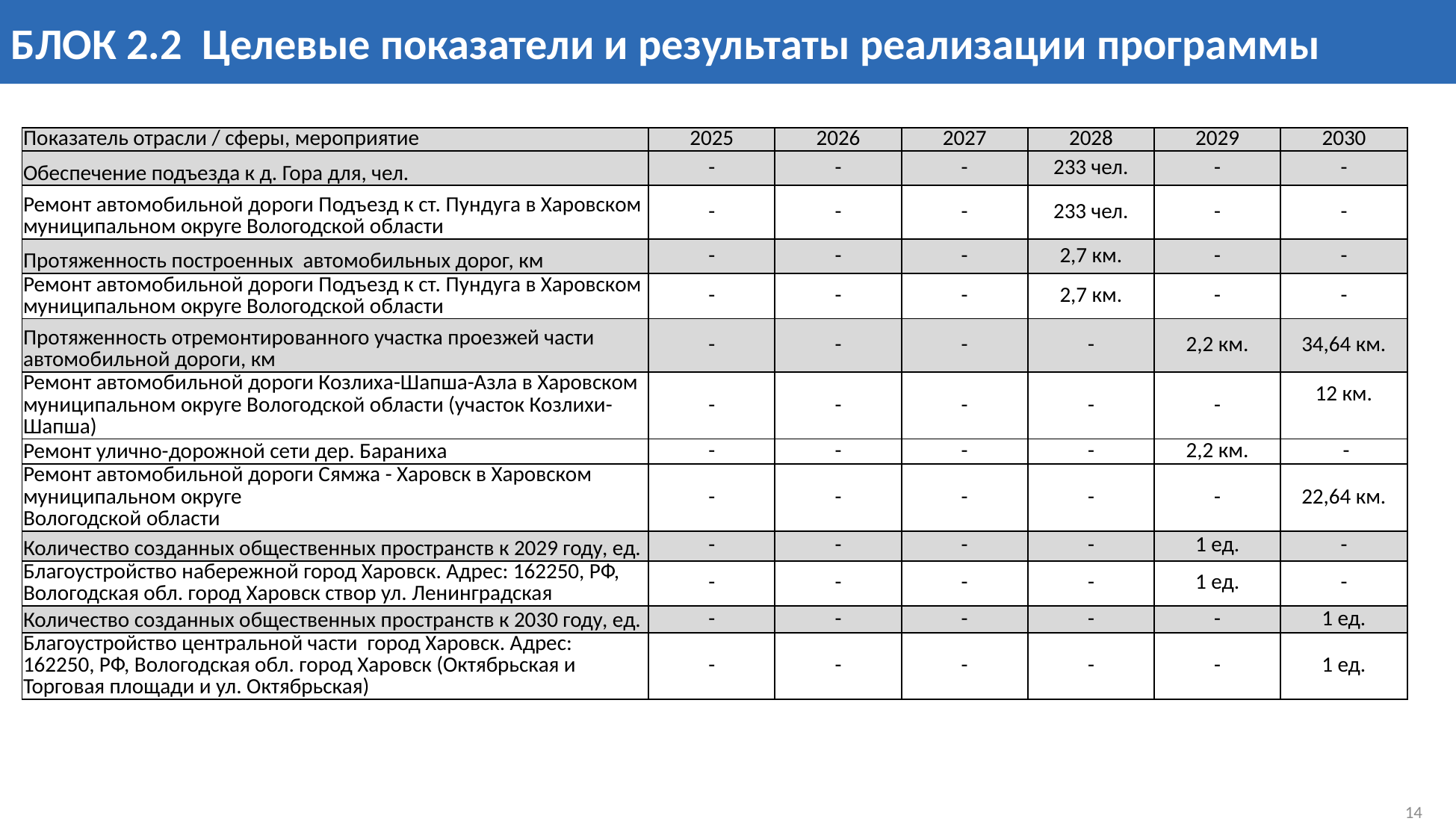

БЛОК 2.2  Целевые показатели и результаты реализации программы
| Показатель отрасли / сферы, мероприятие | 2025 | 2026 | 2027 | 2028 | 2029 | 2030 |
| --- | --- | --- | --- | --- | --- | --- |
| Обеспечение подъезда к д. Гора для, чел. | - | - | - | 233 чел. | - | - |
| Ремонт автомобильной дороги Подъезд к ст. Пундуга в Харовском муниципальном округе Вологодской области | - | - | - | 233 чел. | - | - |
| Протяженность построенных автомобильных дорог, км | - | - | - | 2,7 км. | - | - |
| Ремонт автомобильной дороги Подъезд к ст. Пундуга в Харовском муниципальном округе Вологодской области | - | - | - | 2,7 км. | - | - |
| Протяженность отремонтированного участка проезжей части автомобильной дороги, км | - | - | - | - | 2,2 км. | 34,64 км. |
| Ремонт автомобильной дороги Козлиха-Шапша-Азла в Харовском муниципальном округе Вологодской области (участок Козлихи-Шапша) | - | - | - | - | - | 12 км. |
| Ремонт улично-дорожной сети дер. Бараниха | - | - | - | - | 2,2 км. | - |
| Ремонт автомобильной дороги Сямжа - Харовск в Харовском муниципальном округе Вологодской области | - | - | - | - | - | 22,64 км. |
| Количество созданных общественных пространств к 2029 году, ед. | - | - | - | - | 1 ед. | - |
| Благоустройство набережной город Харовск. Адрес: 162250, РФ, Вологодская обл. город Харовск створ ул. Ленинградская | - | - | - | - | 1 ед. | - |
| Количество созданных общественных пространств к 2030 году, ед. | - | - | - | - | - | 1 ед. |
| Благоустройство центральной части город Харовск. Адрес: 162250, РФ, Вологодская обл. город Харовск (Октябрьская и Торговая площади и ул. Октябрьская) | - | - | - | - | - | 1 ед. |
14